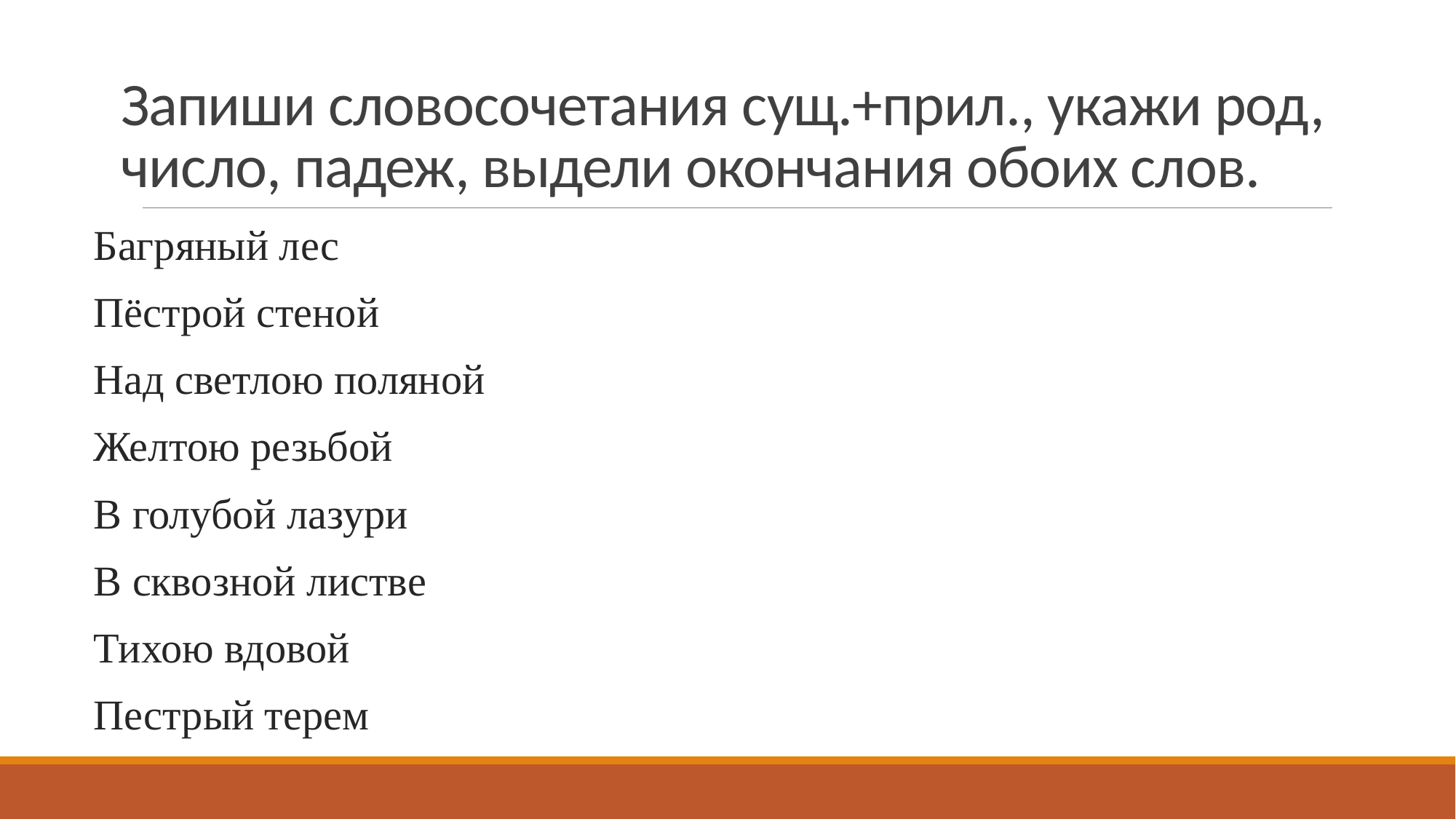

# Запиши словосочетания сущ.+прил., укажи род, число, падеж, выдели окончания обоих слов.
Багряный лес
Пёстрой стеной
Над светлою поляной
Желтою резьбой
В голубой лазури
В сквозной листве
Тихою вдовой
Пестрый терем